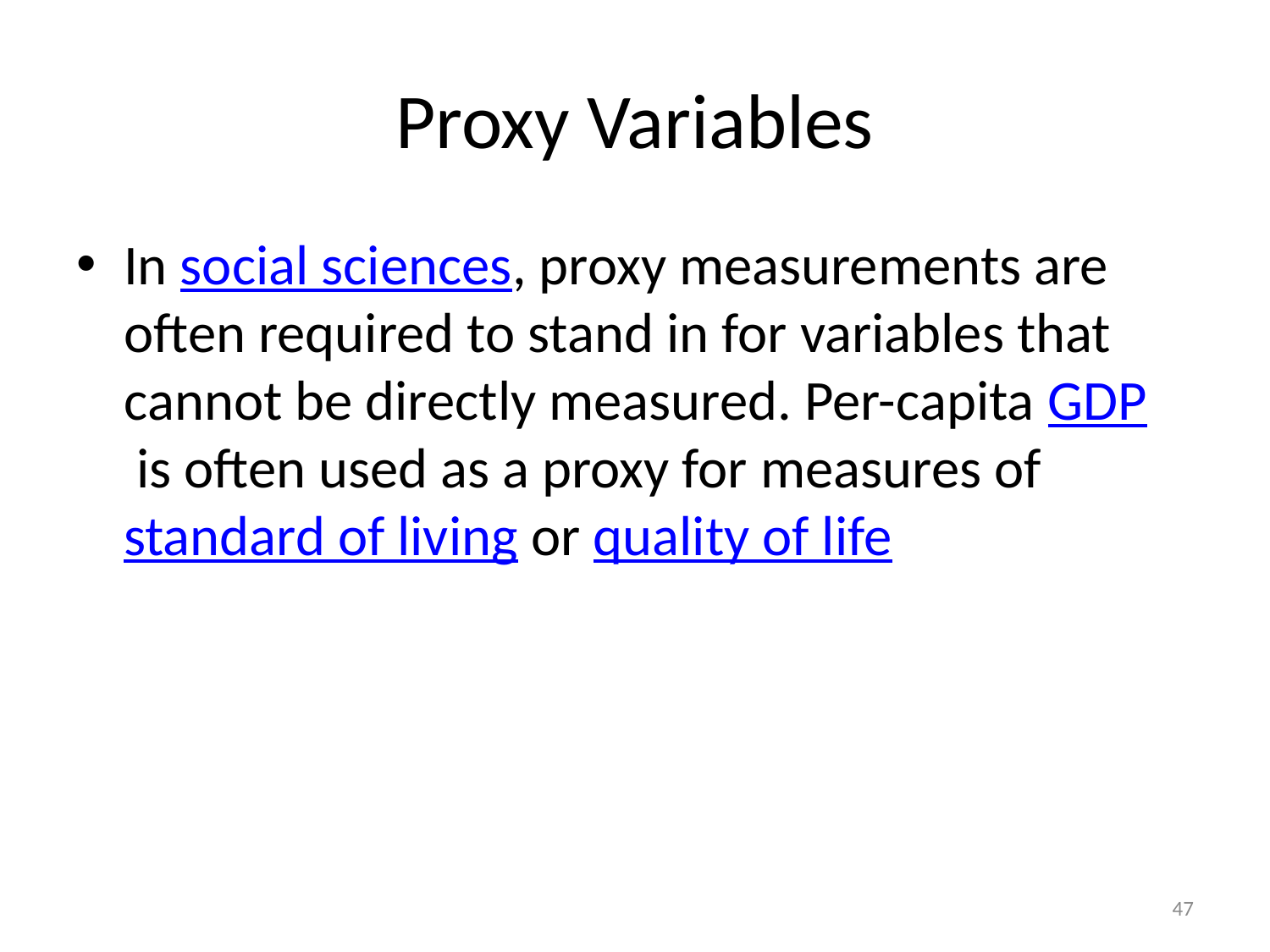

# Proxy Variables
In social sciences, proxy measurements are often required to stand in for variables that cannot be directly measured. Per-capita GDP is often used as a proxy for measures of standard of living or quality of life
47